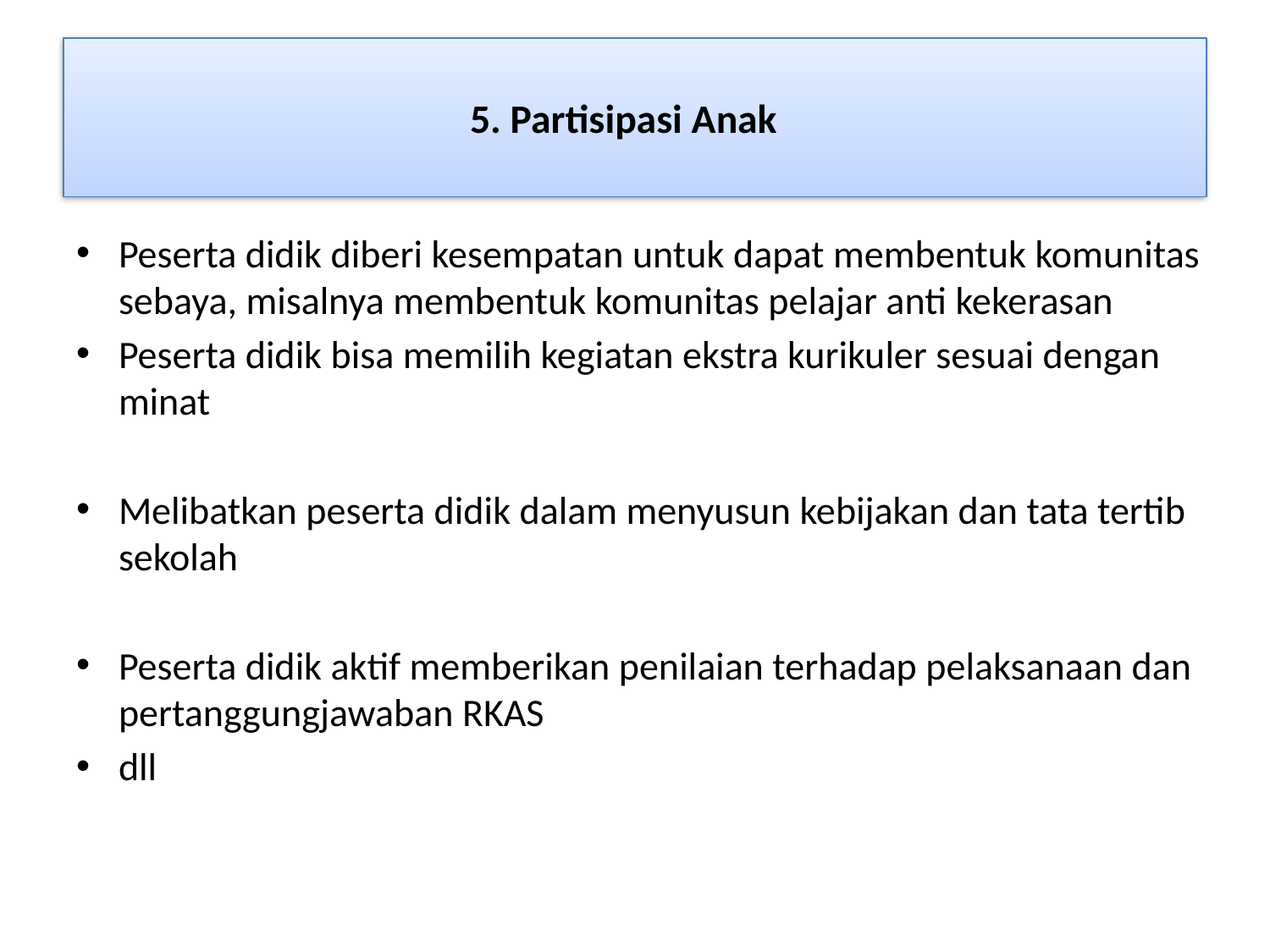

# 5. Partisipasi Anak
Peserta didik diberi kesempatan untuk dapat membentuk komunitas sebaya, misalnya membentuk komunitas pelajar anti kekerasan
Peserta didik bisa memilih kegiatan ekstra kurikuler sesuai dengan minat

Melibatkan peserta didik dalam menyusun kebijakan dan tata tertib sekolah

Peserta didik aktif memberikan penilaian terhadap pelaksanaan dan pertanggungjawaban RKAS
dll